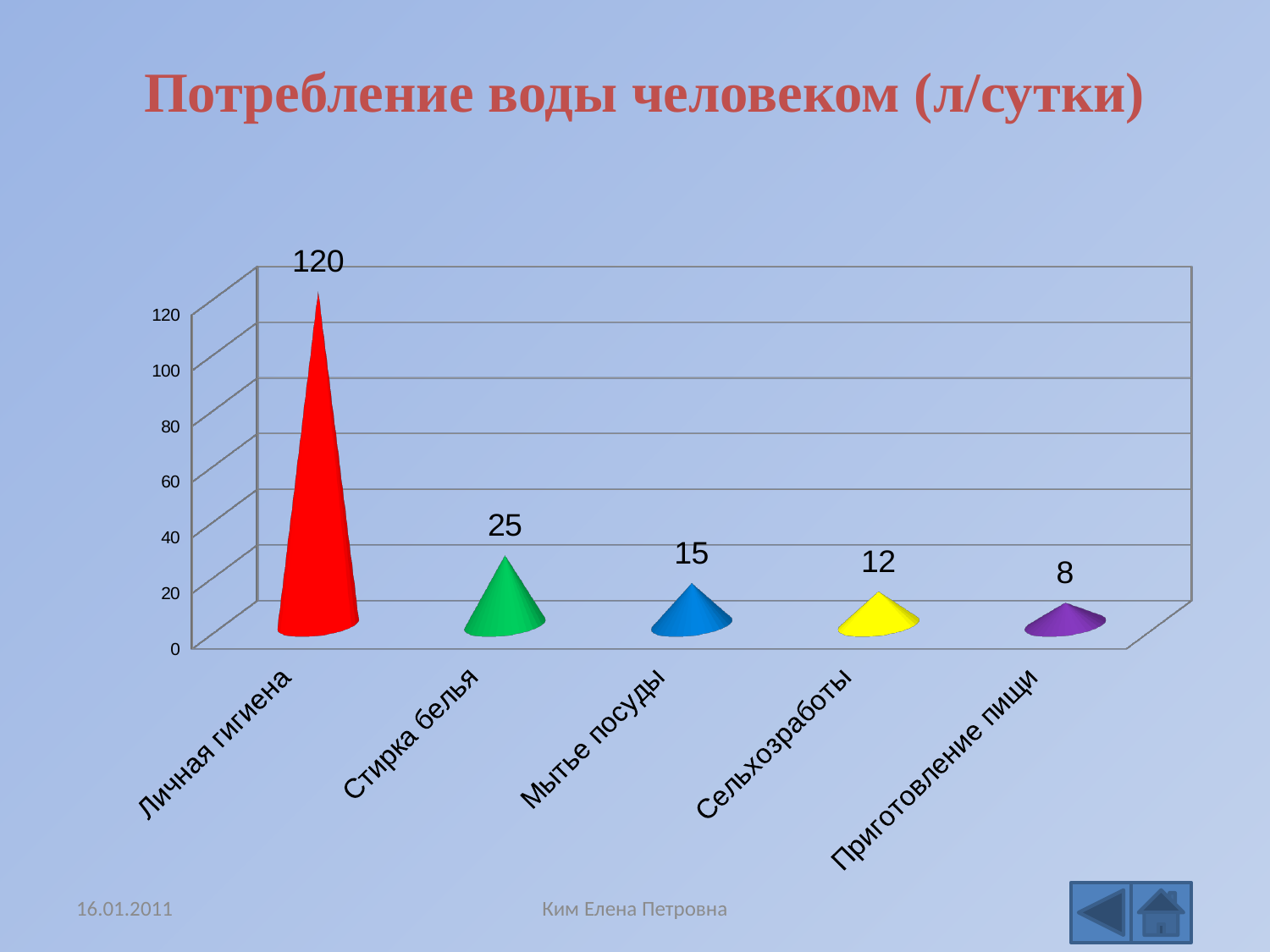

Потребление воды человеком (л/сутки)

[unsupported chart]

16.01.2011
Ким Елена Петровна